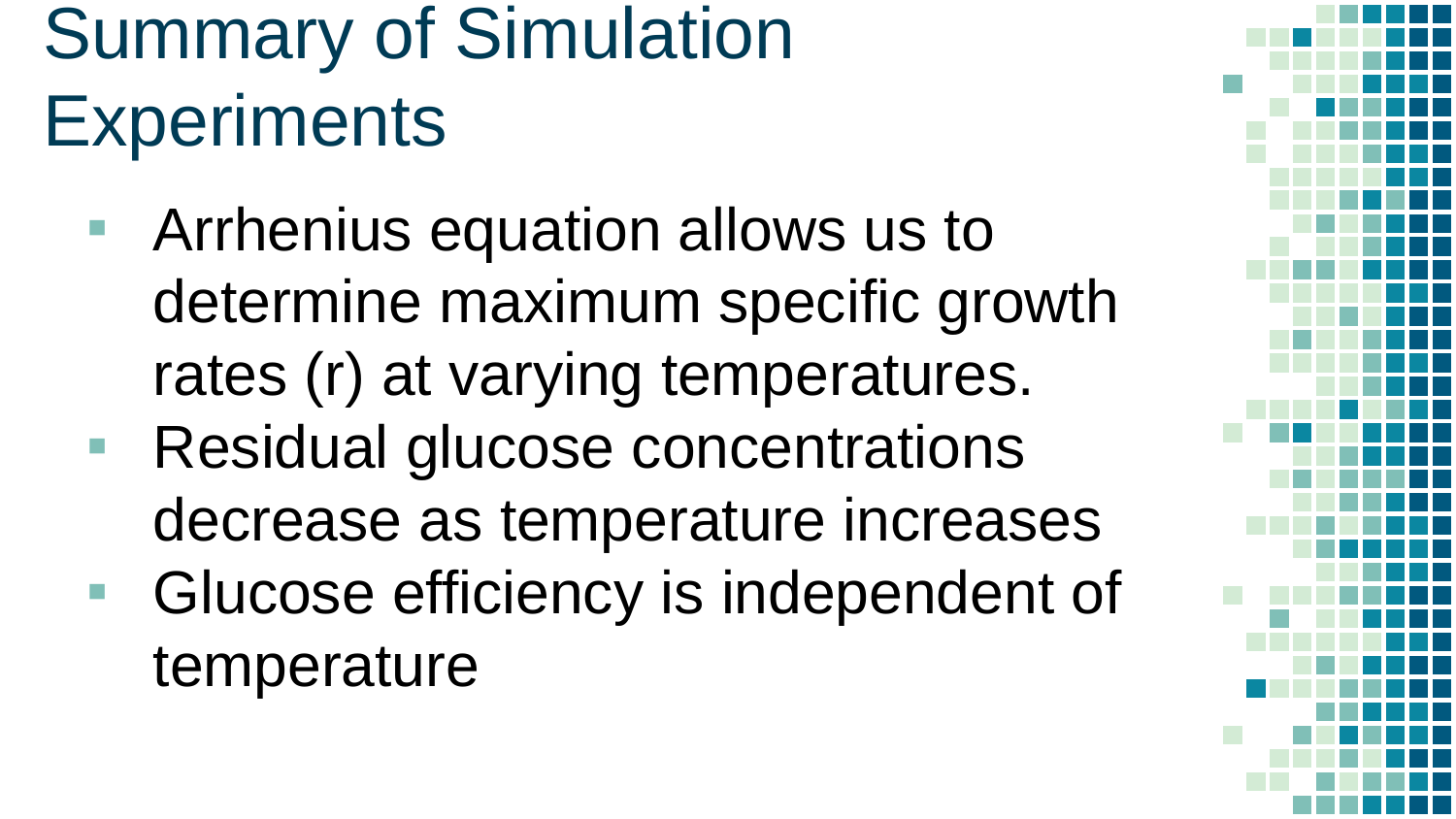

# Summary of Simulation Experiments
Arrhenius equation allows us to determine maximum specific growth rates (r) at varying temperatures.
Residual glucose concentrations decrease as temperature increases
Glucose efficiency is independent of temperature